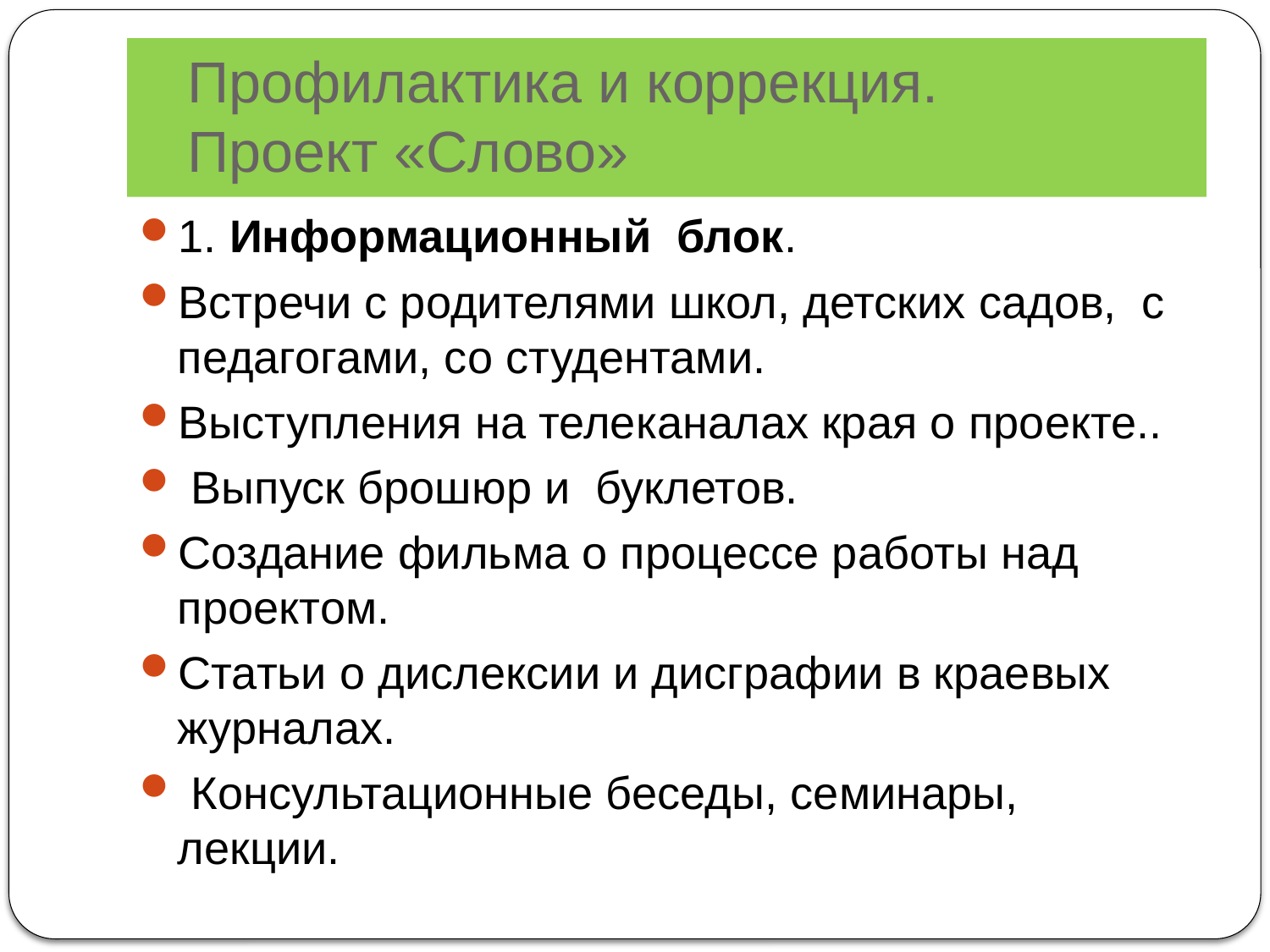

# Профилактика и коррекция. Проект «Слово»
1. Информационный  блок.
Встречи с родителями школ, детских садов,  с педагогами, со студентами.
Выступления на телеканалах края о проекте..
 Выпуск брошюр и  буклетов.
Создание фильма о процессе работы над проектом.
Статьи о дислексии и дисграфии в краевых журналах.
 Консультационные беседы, семинары, лекции.